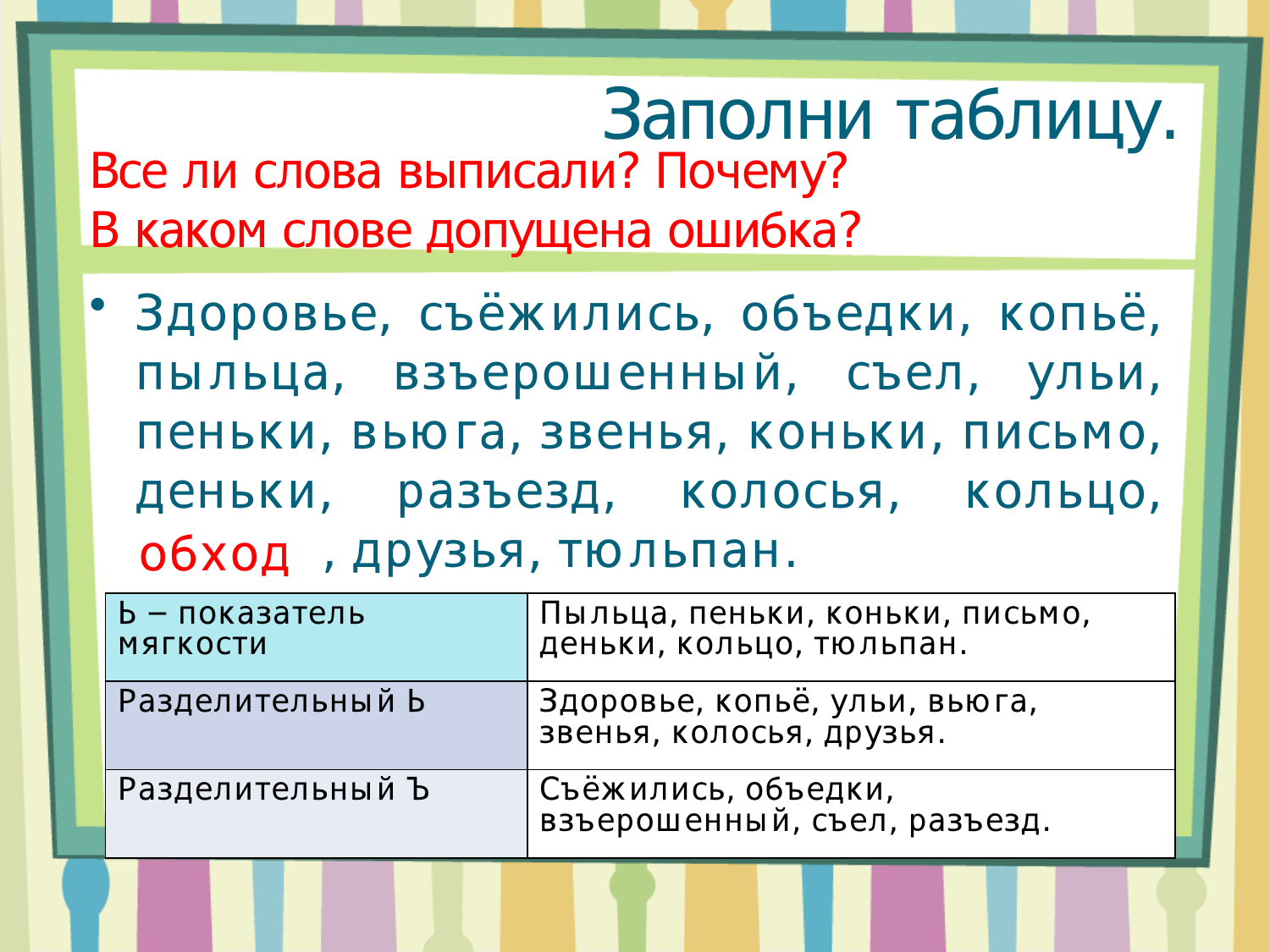

# Заполни таблицу.
Все ли слова выписали? Почему?
В каком слове допущена ошибка?
Здоровье, съёжились, объедки, копьё, пыльца, взъерошенный, съел, ульи, пеньки, вьюга, звенья, коньки, письмо, деньки, разъезд, колосья, кольцо, объход, друзья, тюльпан.

обход
| Ь – показатель мягкости | Пыльца, пеньки, коньки, письмо, деньки, кольцо, тюльпан. |
| --- | --- |
| Разделительный Ь | Здоровье, копьё, ульи, вьюга, звенья, колосья, друзья. |
| Разделительный Ъ | Съёжились, объедки, взъерошенный, съел, разъезд. |
| Ь – показатель мягкости |  |
| --- | --- |
| Разделительный Ь |  |
| Разделительный Ъ |  |